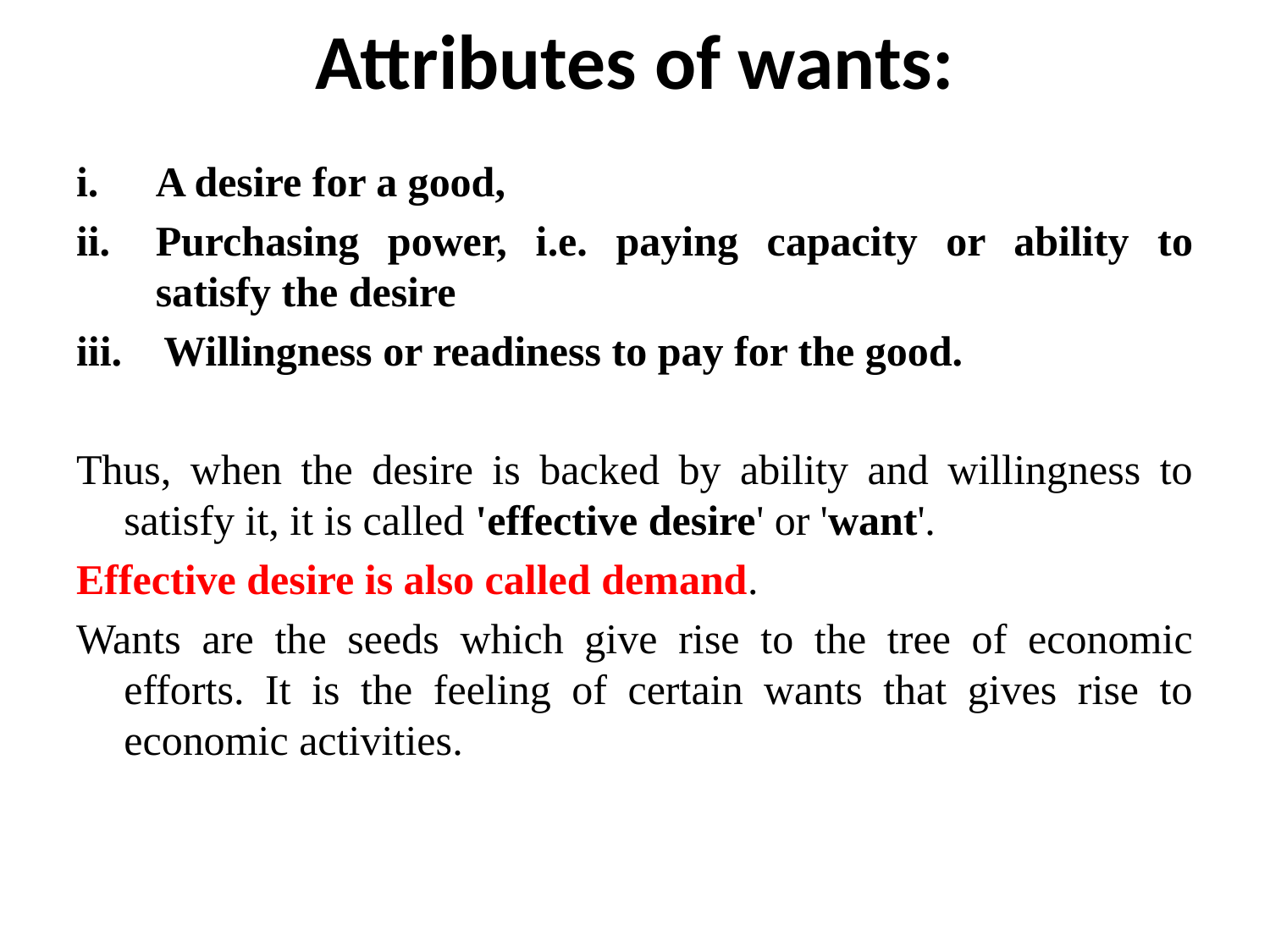

# Attributes of wants:
A desire for a good,
Purchasing power, i.e. paying capacity or ability to satisfy the desire
iii.    Willingness or readiness to pay for the good.

Thus, when the desire is backed by ability and willingness to satisfy it, it is called 'effective desire' or 'want'.
Effective desire is also called demand.
Wants are the seeds which give rise to the tree of economic efforts. It is the feeling of certain wants that gives rise to economic activities.